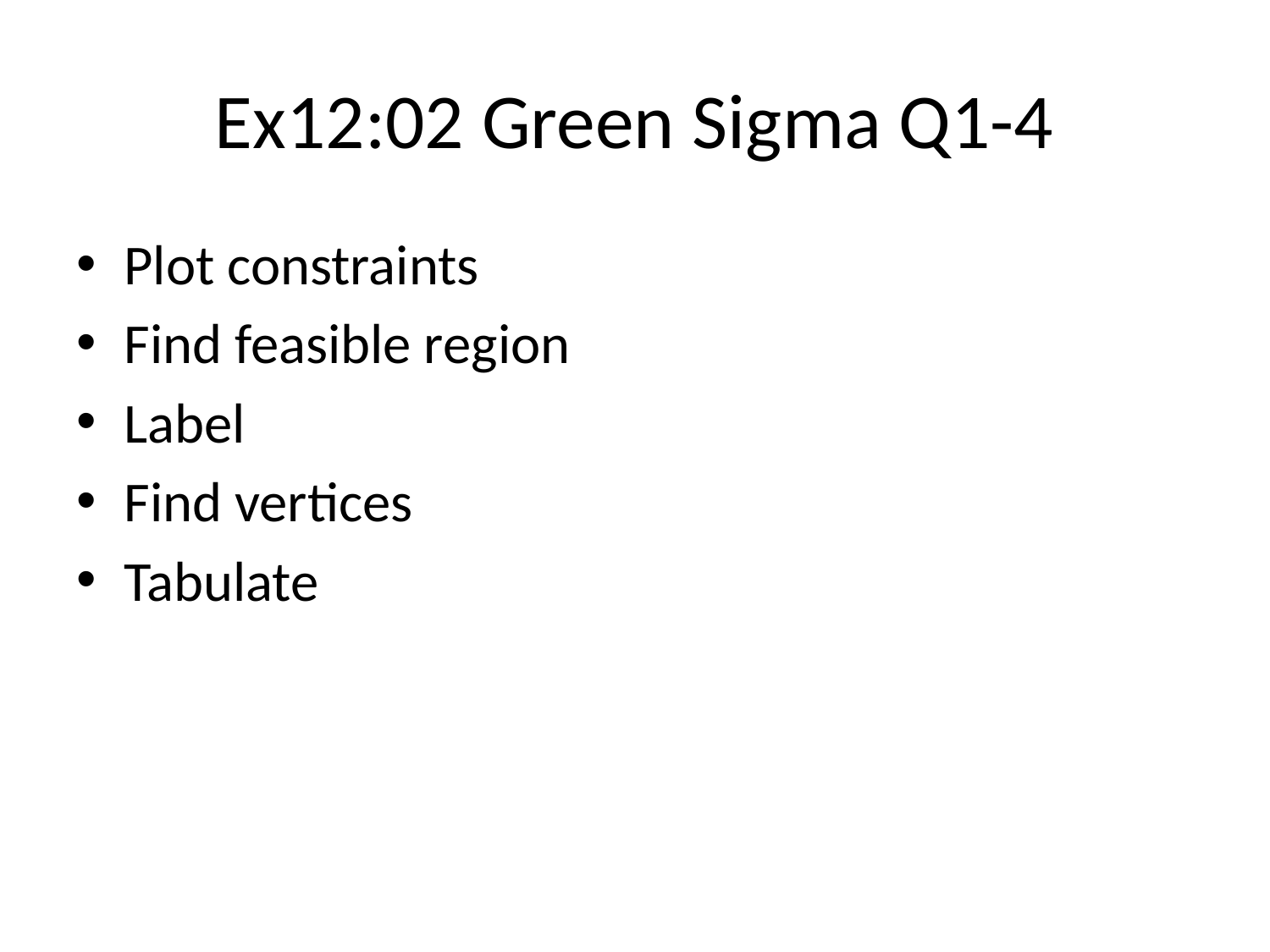

# Ex12:02 Green Sigma Q1-4
Plot constraints
Find feasible region
Label
Find vertices
Tabulate